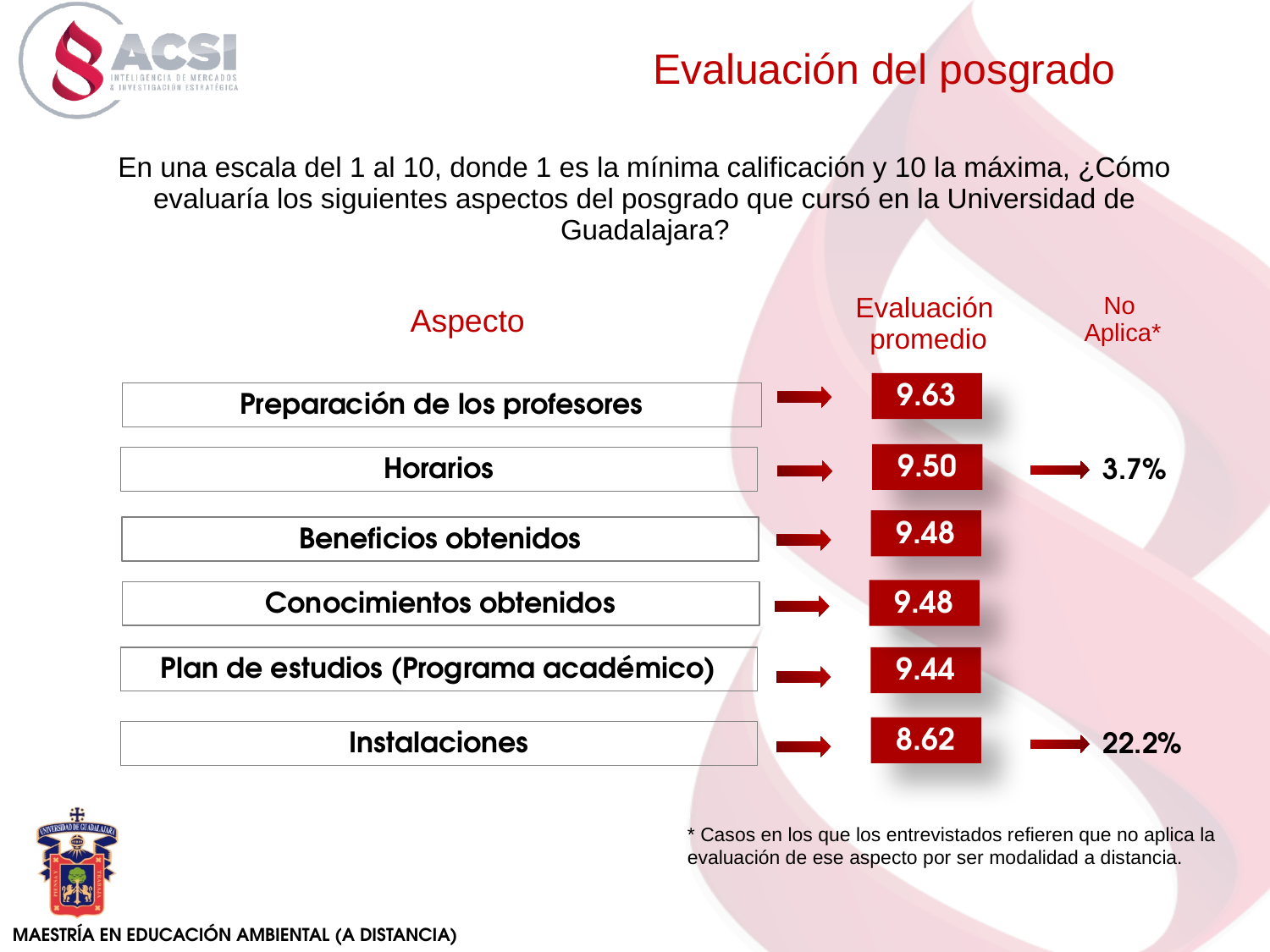

Evaluación del posgrado
En una escala del 1 al 10, donde 1 es la mínima calificación y 10 la máxima, ¿Cómo evaluaría los siguientes aspectos del posgrado que cursó en la Universidad de Guadalajara?
Evaluación
promedio
No
Aplica*
Aspecto
9.63
Preparación de los profesores

9.50
3.7%
Horarios

9.48
Beneficios obtenidos

9.48
Conocimientos obtenidos

9.44
Plan de estudios (Programa académico)

8.62
22.2%
Instalaciones

* Casos en los que los entrevistados refieren que no aplica la evaluación de ese aspecto por ser modalidad a distancia.